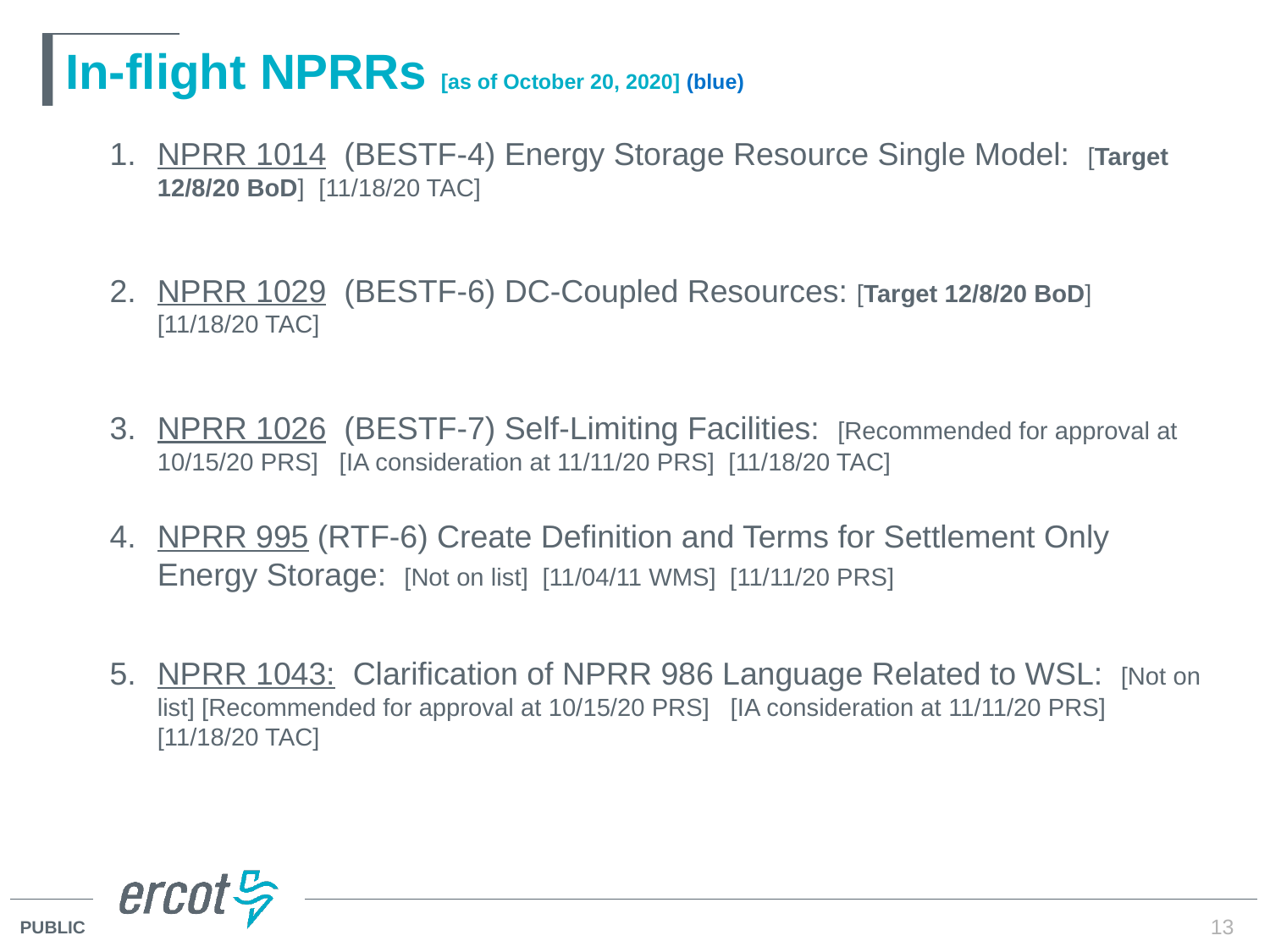

# In-flight NPRRs [as of October 20, 2020] (blue)
NPRR 1014  (BESTF-4) Energy Storage Resource Single Model:  [Target 12/8/20 BoD]  [11/18/20 TAC]

NPRR 1029  (BESTF-6) DC-Coupled Resources: [Target 12/8/20 BoD]  [11/18/20 TAC]

NPRR 1026  (BESTF-7) Self-Limiting Facilities:  [Recommended for approval at 10/15/20 PRS]   [IA consideration at 11/11/20 PRS]  [11/18/20 TAC]

NPRR 995 (RTF-6) Create Definition and Terms for Settlement Only Energy Storage:  [Not on list]  [11/04/11 WMS]  [11/11/20 PRS]

NPRR 1043:  Clarification of NPRR 986 Language Related to WSL:  [Not on list] [Recommended for approval at 10/15/20 PRS]   [IA consideration at 11/11/20 PRS]  [11/18/20 TAC]

13